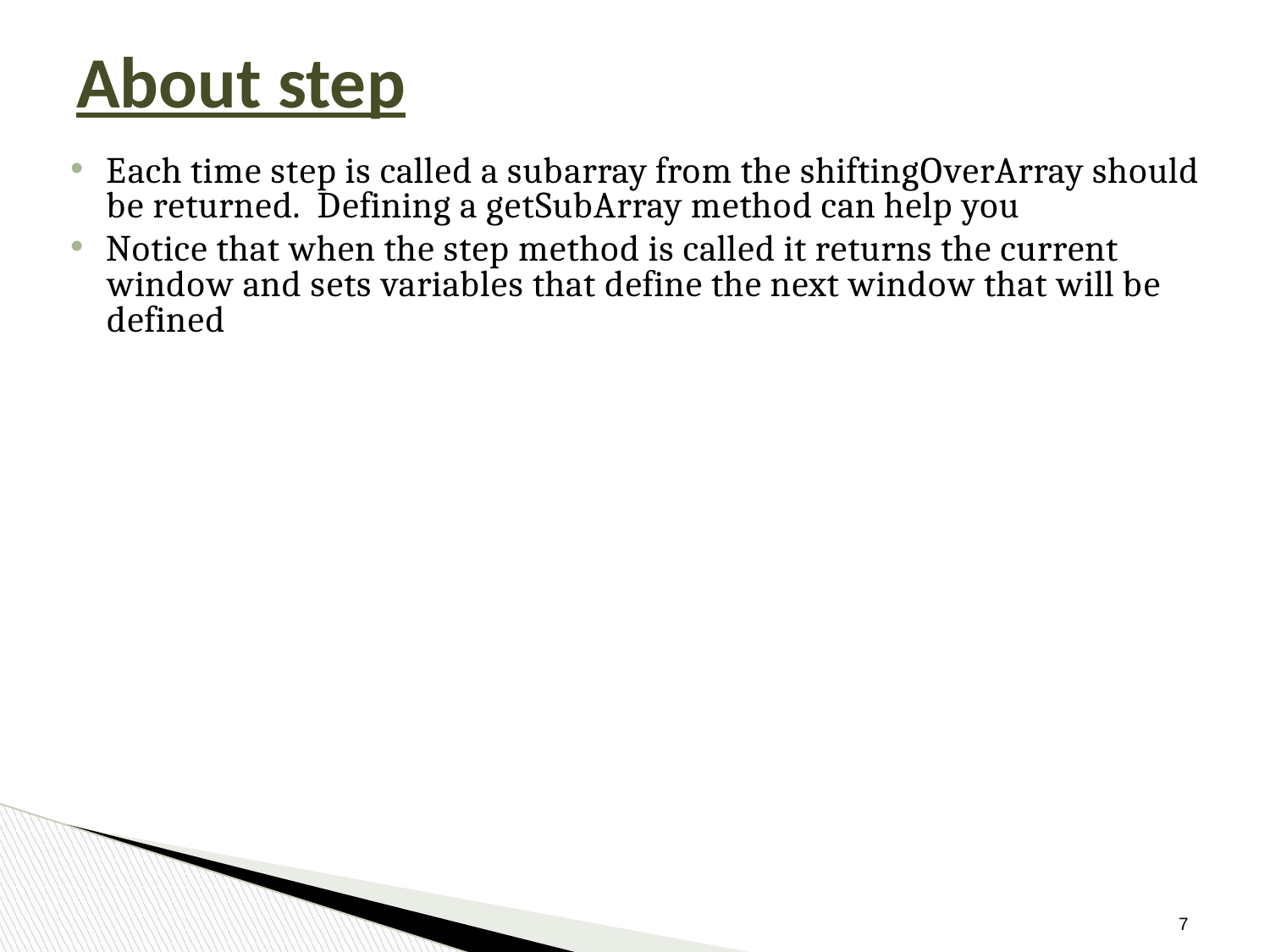

# About step
Each time step is called a subarray from the shiftingOverArray should be returned.  Defining a getSubArray method can help you
Notice that when the step method is called it returns the current window and sets variables that define the next window that will be defined

7